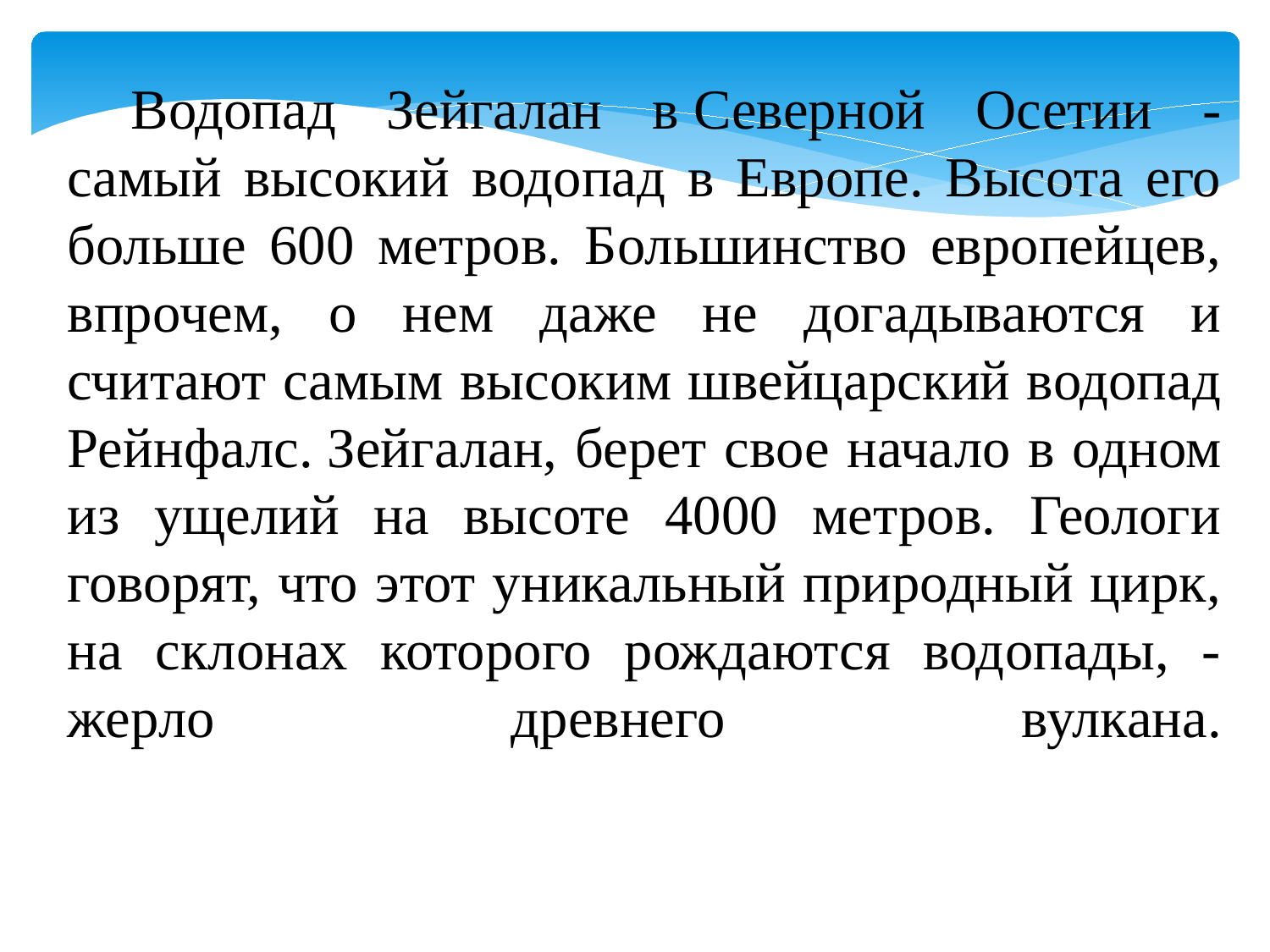

Водопад Зейгалан в Северной Осетии - самый высокий водопад в Европе. Высота его больше 600 метров. Большинство европейцев, впрочем, о нем даже не догадываются и считают самым высоким швейцарский водопад Рейнфалс. Зейгалан, берет свое начало в одном из ущелий на высоте 4000 метров. Геологи говорят, что этот уникальный природный цирк, на склонах которого рождаются водопады, - жерло древнего вулкана.